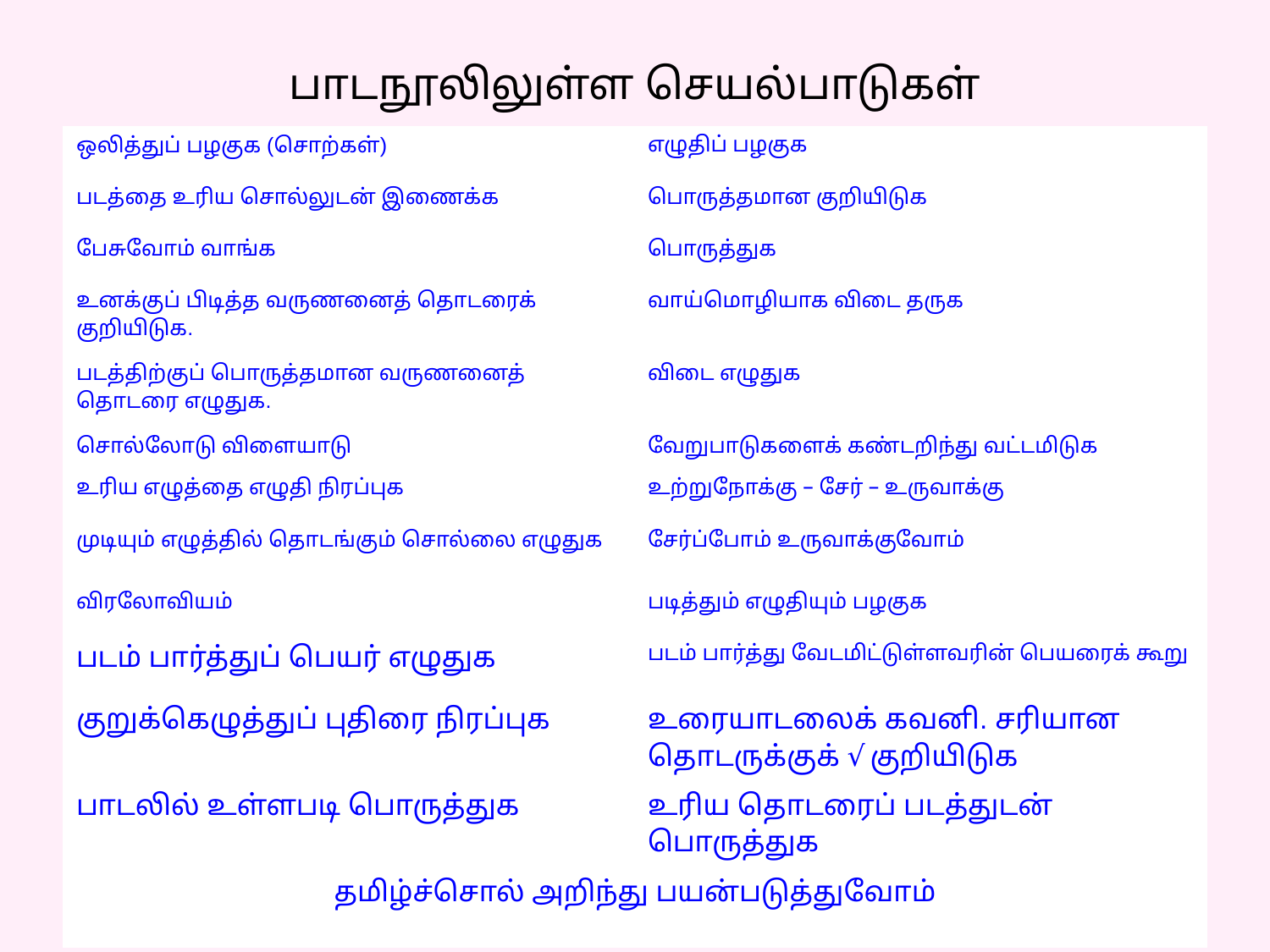

# பாடநூலிலுள்ள செயல்பாடுகள்
| ஒலித்துப் பழகுக (சொற்கள்) | எழுதிப் பழகுக |
| --- | --- |
| படத்தை உரிய சொல்லுடன் இணைக்க | பொருத்தமான குறியிடுக |
| பேசுவோம் வாங்க | பொருத்துக |
| உனக்குப் பிடித்த வருணனைத் தொடரைக் குறியிடுக. | வாய்மொழியாக விடை தருக |
| படத்திற்குப் பொருத்தமான வருணனைத் தொடரை எழுதுக. | விடை எழுதுக |
| சொல்லோடு விளையாடு | வேறுபாடுகளைக் கண்டறிந்து வட்டமிடுக |
| உரிய எழுத்தை எழுதி நிரப்புக | உற்றுநோக்கு – சேர் – உருவாக்கு |
| முடியும் எழுத்தில் தொடங்கும் சொல்லை எழுதுக | சேர்ப்போம் உருவாக்குவோம் |
| விரலோவியம் | படித்தும் எழுதியும் பழகுக |
| படம் பார்த்துப் பெயர் எழுதுக | படம் பார்த்து வேடமிட்டுள்ளவரின் பெயரைக் கூறு |
| குறுக்கெழுத்துப் புதிரை நிரப்புக | உரையாடலைக் கவனி. சரியான தொடருக்குக் √ குறியிடுக |
| பாடலில் உள்ளபடி பொருத்துக | உரிய தொடரைப் படத்துடன் பொருத்துக |
| தமிழ்ச்சொல் அறிந்து பயன்படுத்துவோம் |  |